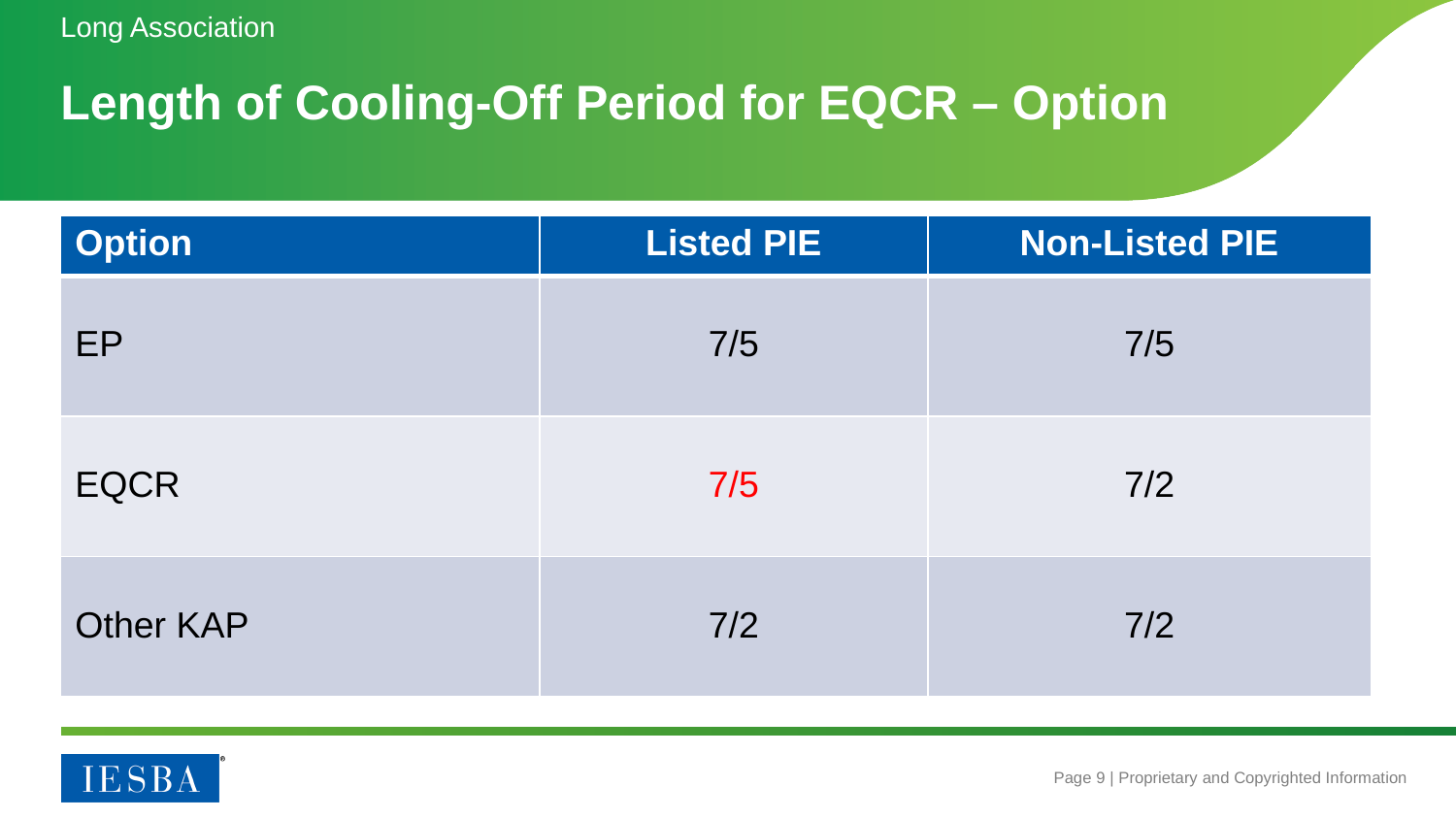

Long Association
# Length of Cooling-Off Period for EQCR – Option
| Option | Listed PIE | Non-Listed PIE |
| --- | --- | --- |
| EP | 7/5 | 7/5 |
| EQCR | 7/5 | 7/2 |
| Other KAP | 7/2 | 7/2 |